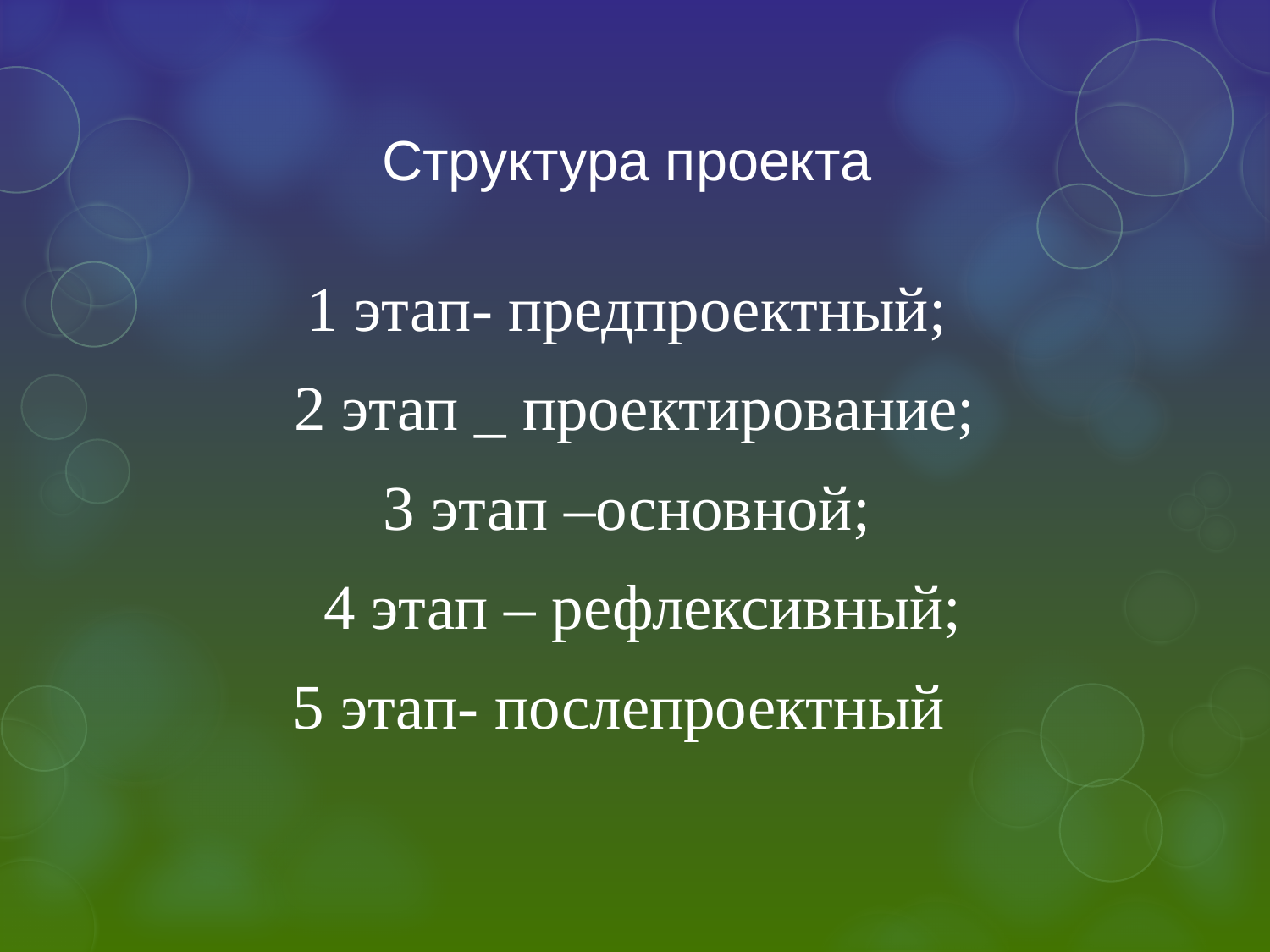

# Структура проекта
1 этап- предпроектный;
2 этап _ проектирование;
3 этап –основной;
 4 этап – рефлексивный;
5 этап- послепроектный